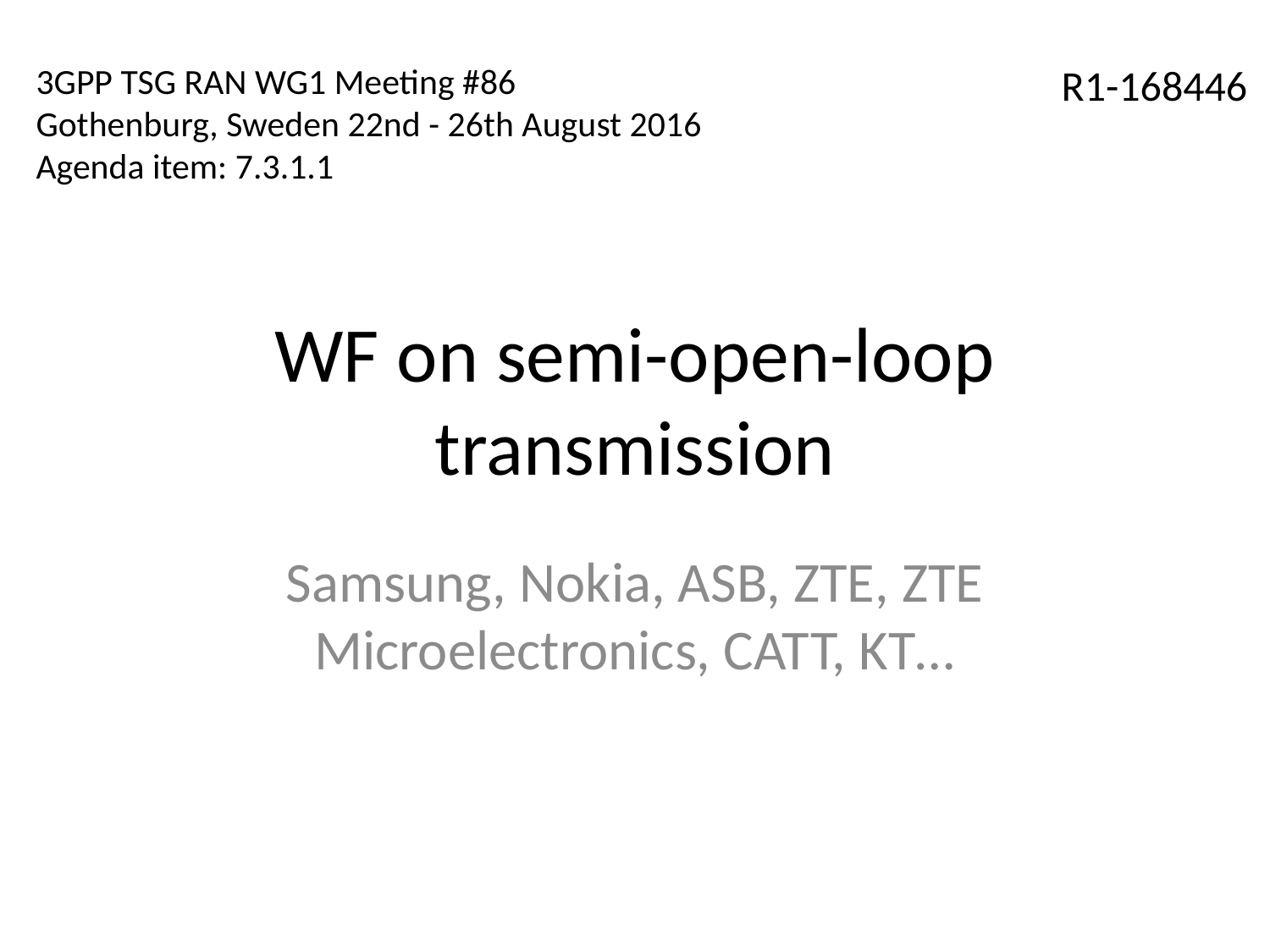

3GPP TSG RAN WG1 Meeting #86
Gothenburg, Sweden 22nd - 26th August 2016
Agenda item: 7.3.1.1
R1-168446
# WF on semi-open-loop transmission
Samsung, Nokia, ASB, ZTE, ZTE Microelectronics, CATT, KT…